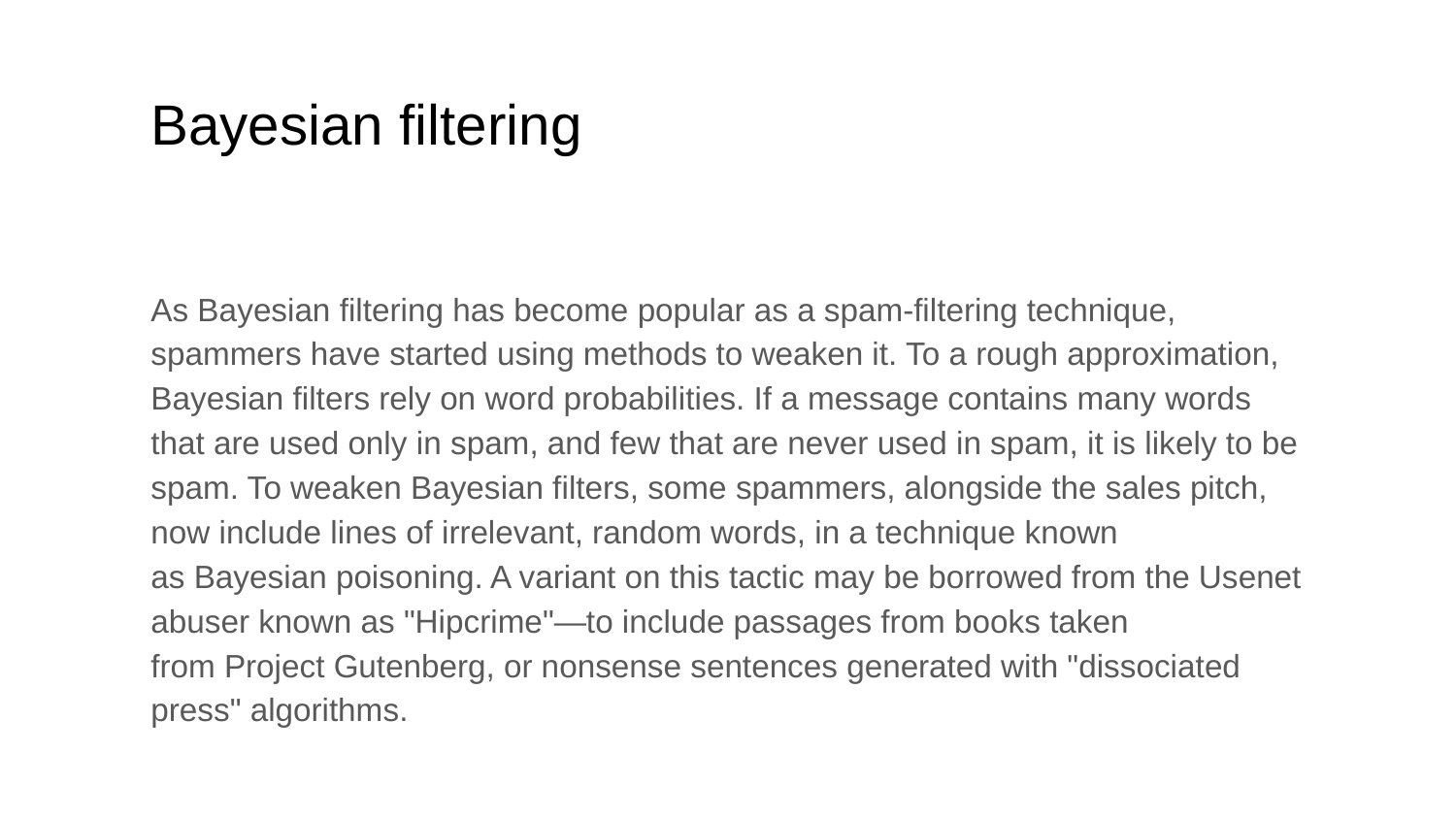

# Bayesian filtering
As Bayesian filtering has become popular as a spam-filtering technique, spammers have started using methods to weaken it. To a rough approximation, Bayesian filters rely on word probabilities. If a message contains many words that are used only in spam, and few that are never used in spam, it is likely to be spam. To weaken Bayesian filters, some spammers, alongside the sales pitch, now include lines of irrelevant, random words, in a technique known as Bayesian poisoning. A variant on this tactic may be borrowed from the Usenet abuser known as "Hipcrime"—to include passages from books taken from Project Gutenberg, or nonsense sentences generated with "dissociated press" algorithms.